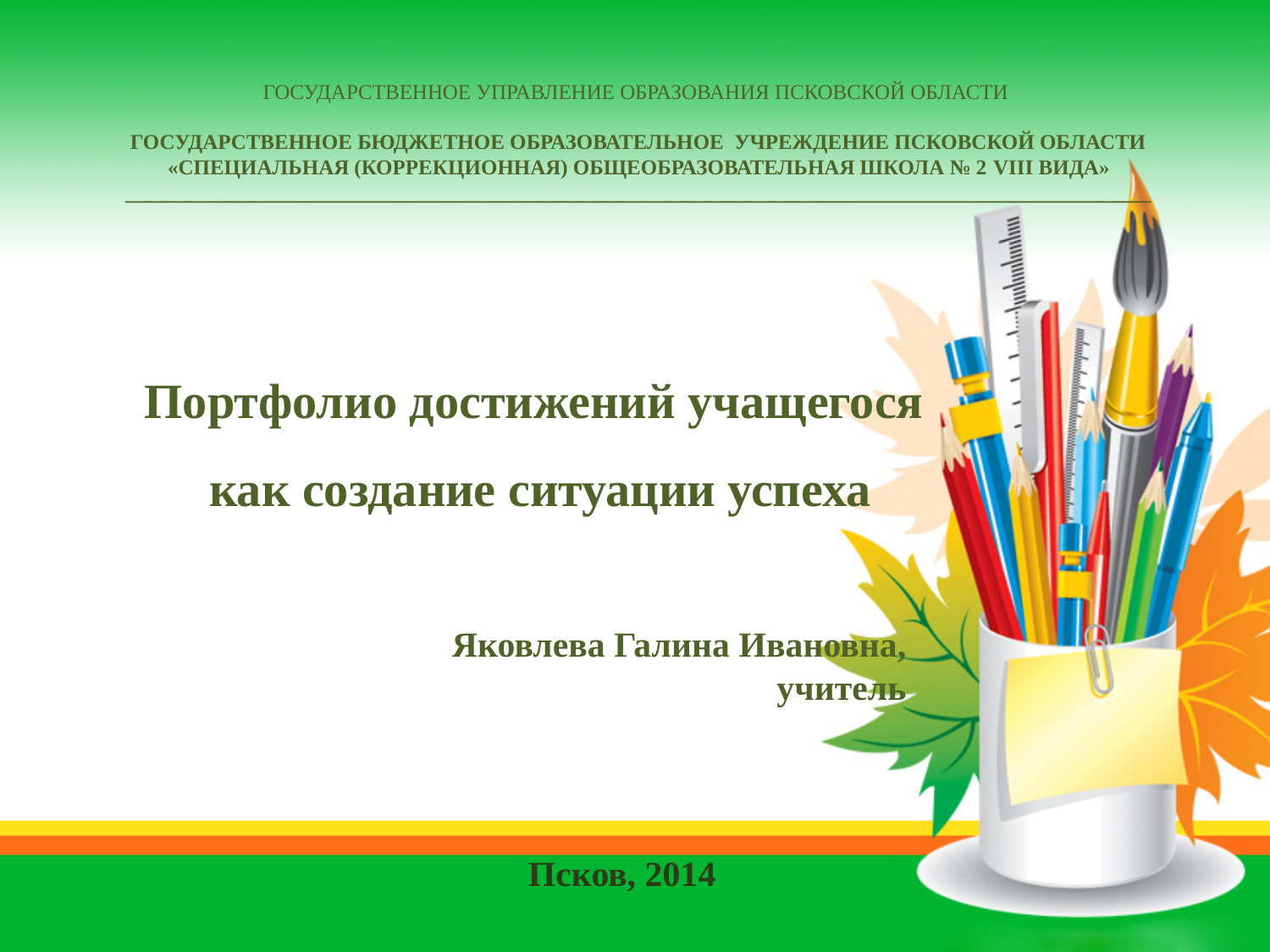

ГОСУДАРСТВЕННОЕ УПРАВЛЕНИЕ ОБРАЗОВАНИЯ ПСКОВСКОЙ ОБЛАСТИ

ГОСУДАРСТВЕННОЕ БЮДЖЕТНОЕ ОБРАЗОВАТЕЛЬНОЕ  УЧРЕЖДЕНИЕ ПСКОВСКОЙ ОБЛАСТИ
«СПЕЦИАЛЬНАЯ (КОРРЕКЦИОННАЯ) ОБЩЕОБРАЗОВАТЕЛЬНАЯ ШКОЛА № 2 VIII ВИДА» _________________________________________________________________________________________________
# Портфолио достижений учащегося как создание ситуации успеха
Яковлева Галина Ивановна,
учитель
Псков, 2014